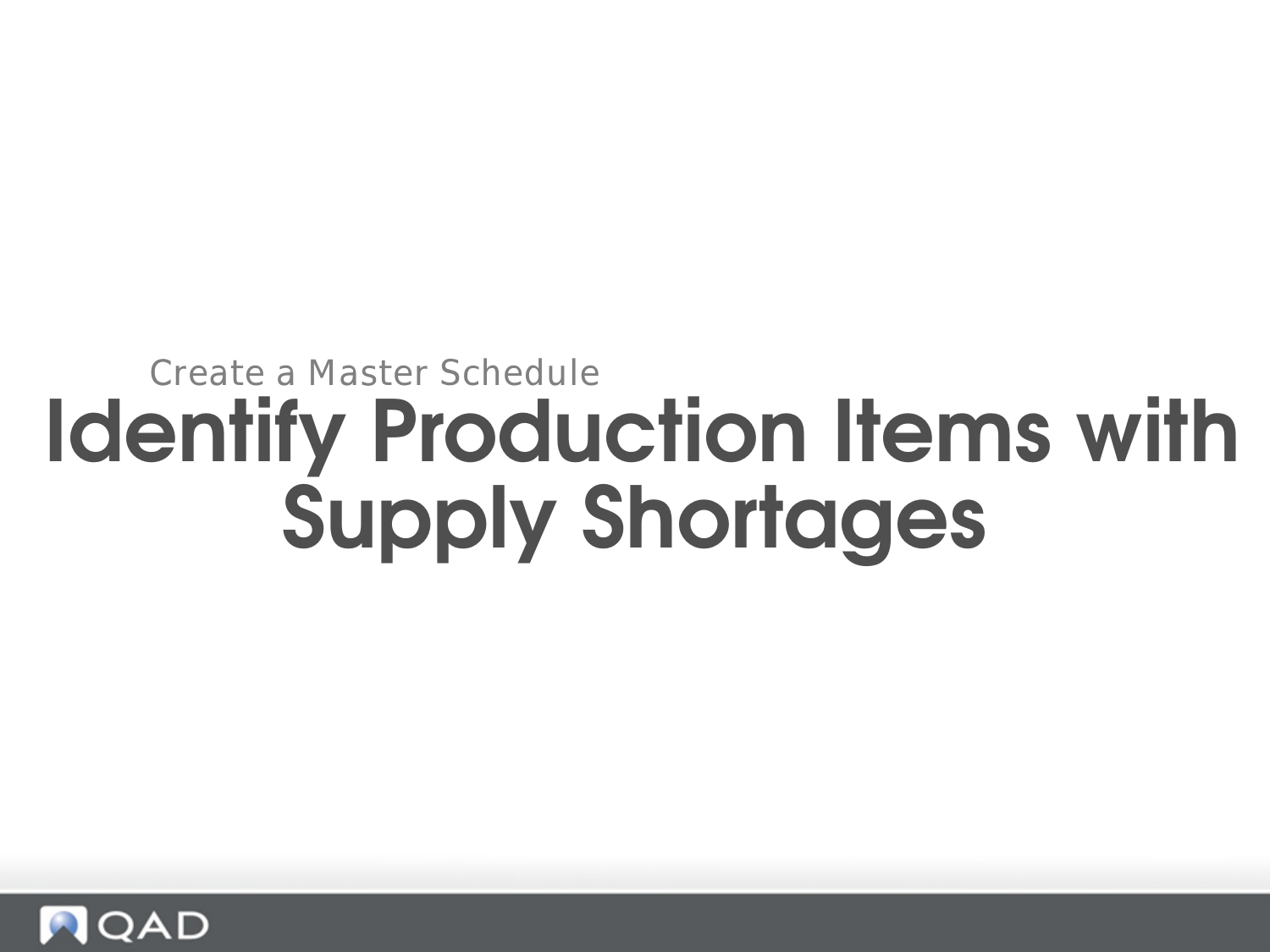

Create a Master Schedule
 Identify Production Items with Supply Shortages